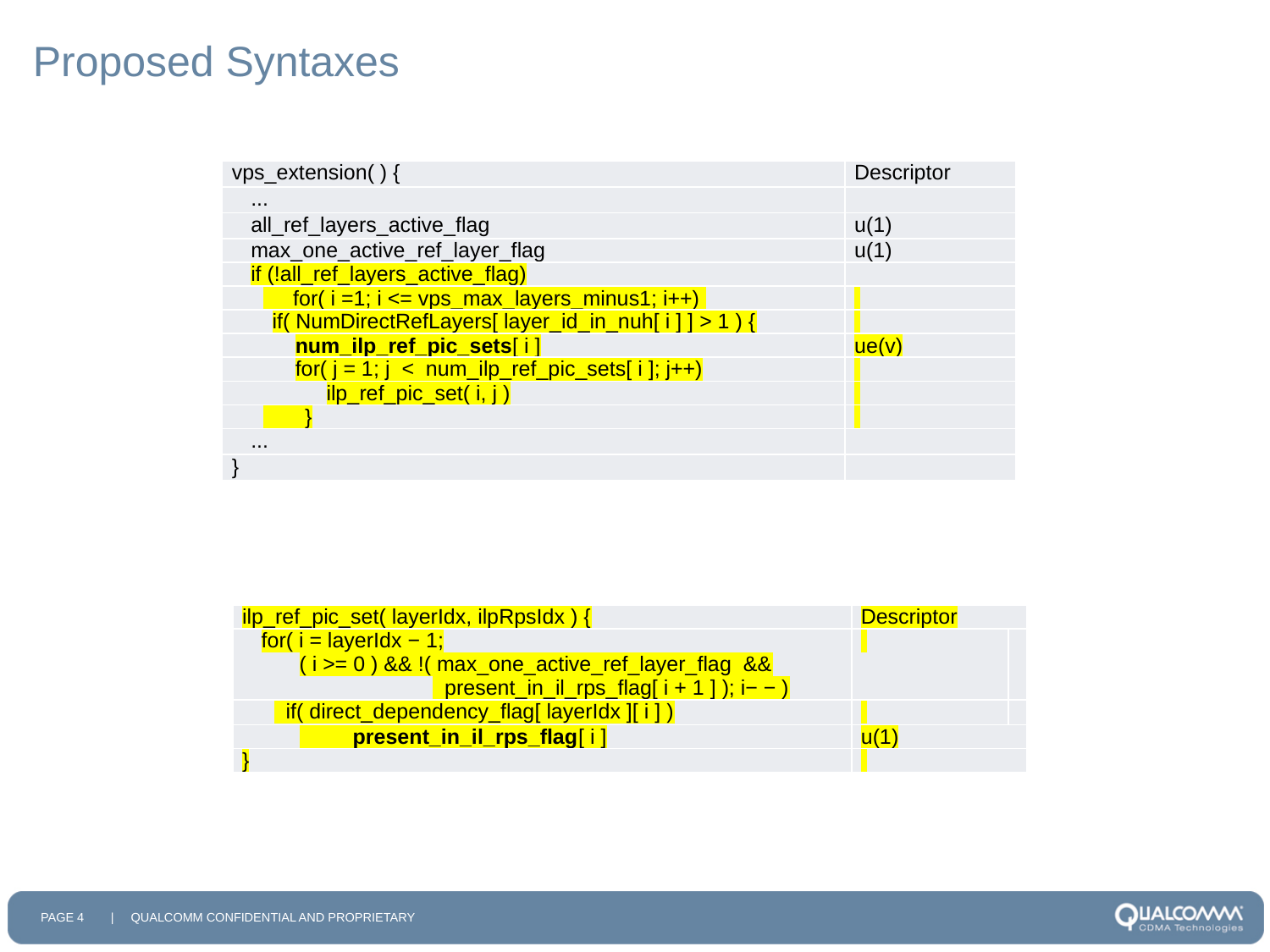

# Proposed Syntaxes
| vps\_extension( ) { | Descriptor |
| --- | --- |
| ... |  |
| all\_ref\_layers\_active\_flag | u(1) |
| max\_one\_active\_ref\_layer\_flag | u(1) |
| if (!all\_ref\_layers\_active\_flag) |  |
| for( i =1; i <= vps\_max\_layers\_minus1; i++) |  |
| if( NumDirectRefLayers[ layer\_id\_in\_nuh[ i ] ] > 1 ) { |  |
| num\_ilp\_ref\_pic\_sets[ i ] | ue(v) |
| for( j = 1; j < num\_ilp\_ref\_pic\_sets[ i ]; j++) |  |
| ilp\_ref\_pic\_set( i, j ) |  |
| } |  |
| ... |  |
| } |  |
| ilp\_ref\_pic\_set( layerIdx, ilpRpsIdx ) { | Descriptor |  |
| --- | --- | --- |
| for( i = layerIdx − 1; ( i >= 0 ) && !( max\_one\_active\_ref\_layer\_flag && present\_in\_il\_rps\_flag[ i + 1 ] ); i− − ) |  |  |
| if( direct\_dependency\_flag[ layerIdx ][ i ] ) |  |  |
| present\_in\_il\_rps\_flag[ i ] | u(1) |  |
| } |  |  |